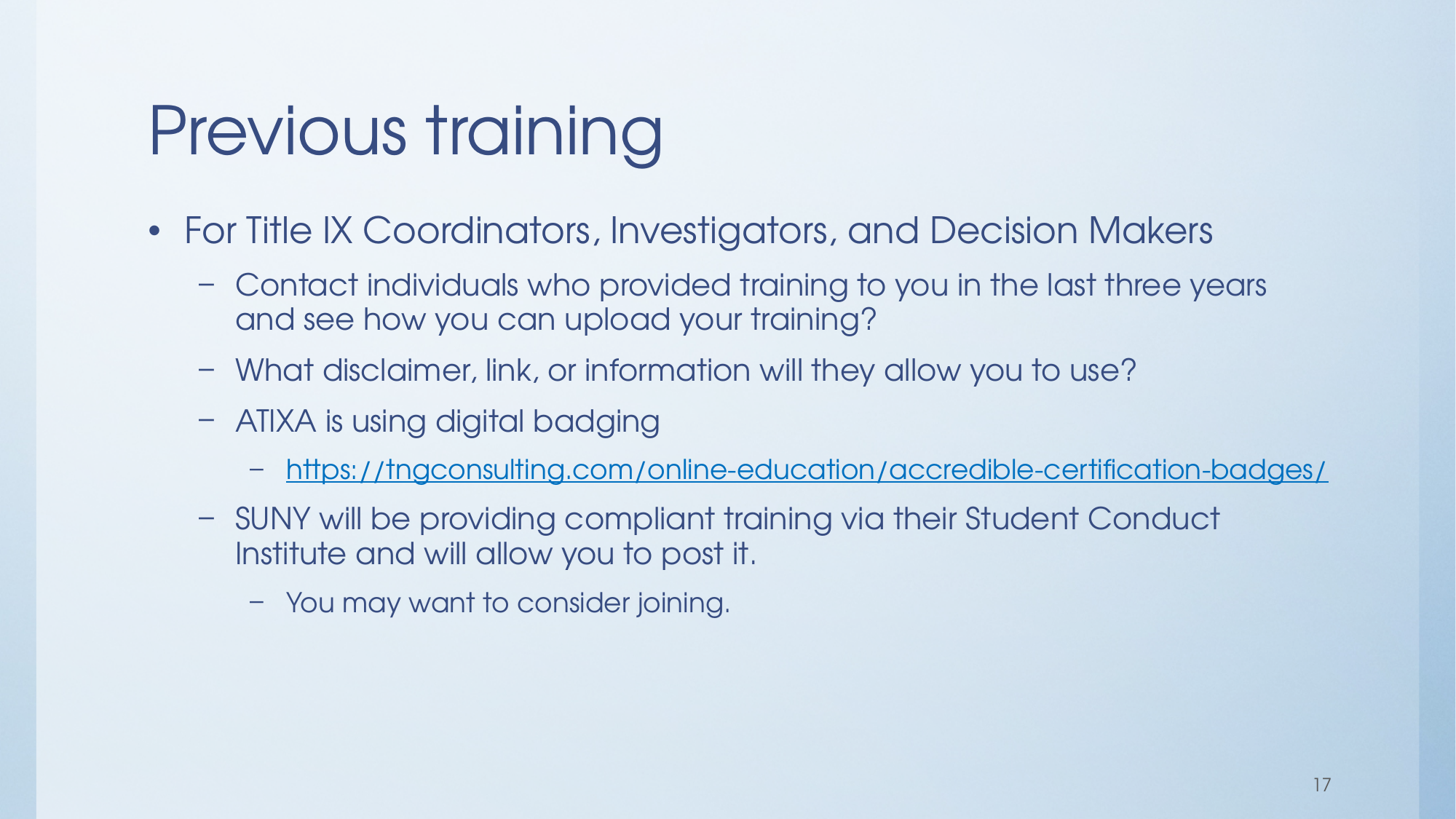

# Previous training
For Title IX Coordinators, Investigators, and Decision Makers
Contact individuals who provided training to you in the last three years and see how you can upload your training?
What disclaimer, link, or information will they allow you to use?
ATIXA is using digital badging
https://tngconsulting.com/online-education/accredible-certification-badges/
SUNY will be providing compliant training via their Student Conduct Institute and will allow you to post it.
You may want to consider joining.
17